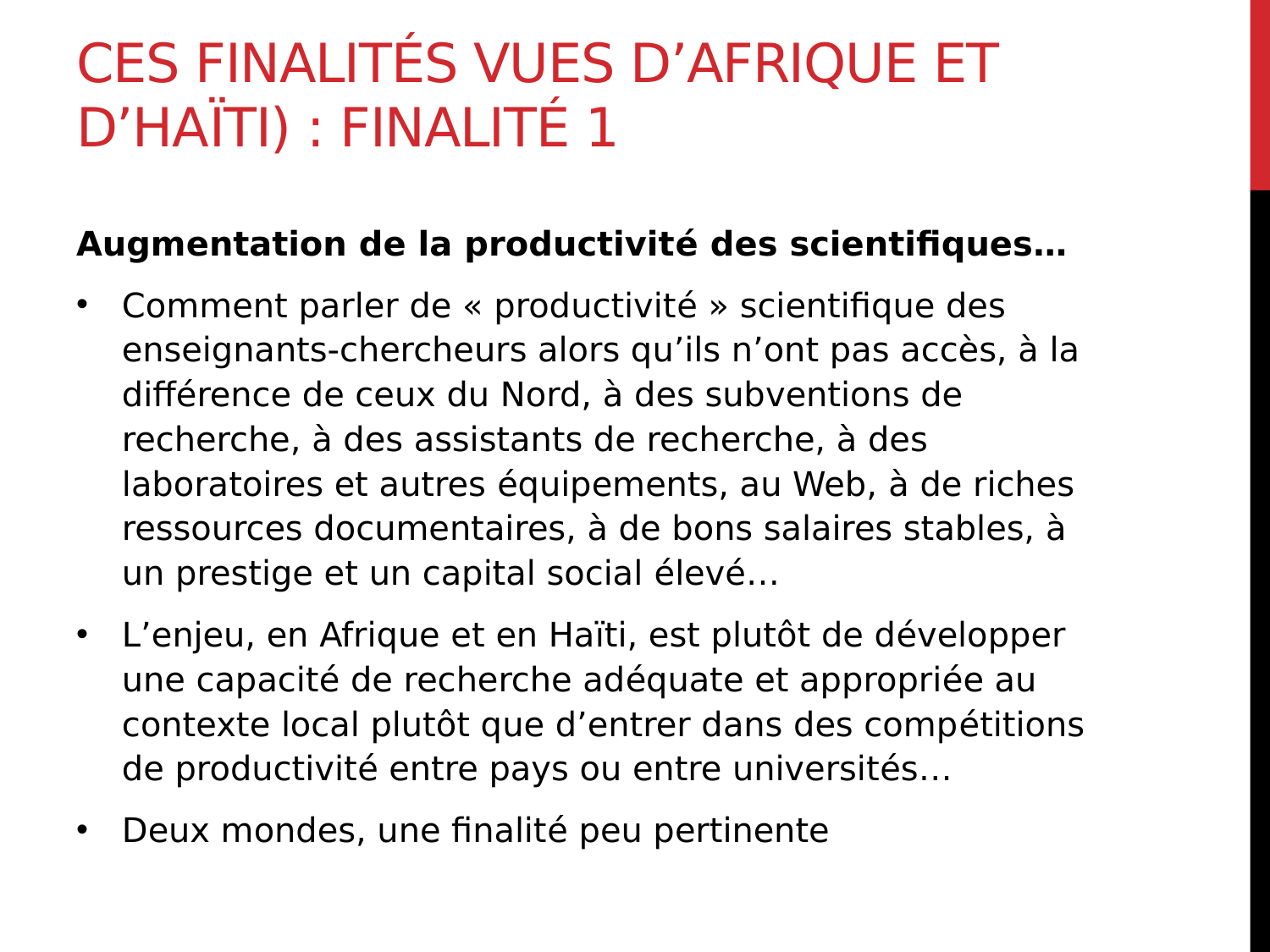

# Ces finalités vues d’Afrique et d’Haïti) : finalité 1
Augmentation de la productivité des scientifiques…
Comment parler de « productivité » scientifique des enseignants-chercheurs alors qu’ils n’ont pas accès, à la différence de ceux du Nord, à des subventions de recherche, à des assistants de recherche, à des laboratoires et autres équipements, au Web, à de riches ressources documentaires, à de bons salaires stables, à un prestige et un capital social élevé…
L’enjeu, en Afrique et en Haïti, est plutôt de développer une capacité de recherche adéquate et appropriée au contexte local plutôt que d’entrer dans des compétitions de productivité entre pays ou entre universités…
Deux mondes, une finalité peu pertinente